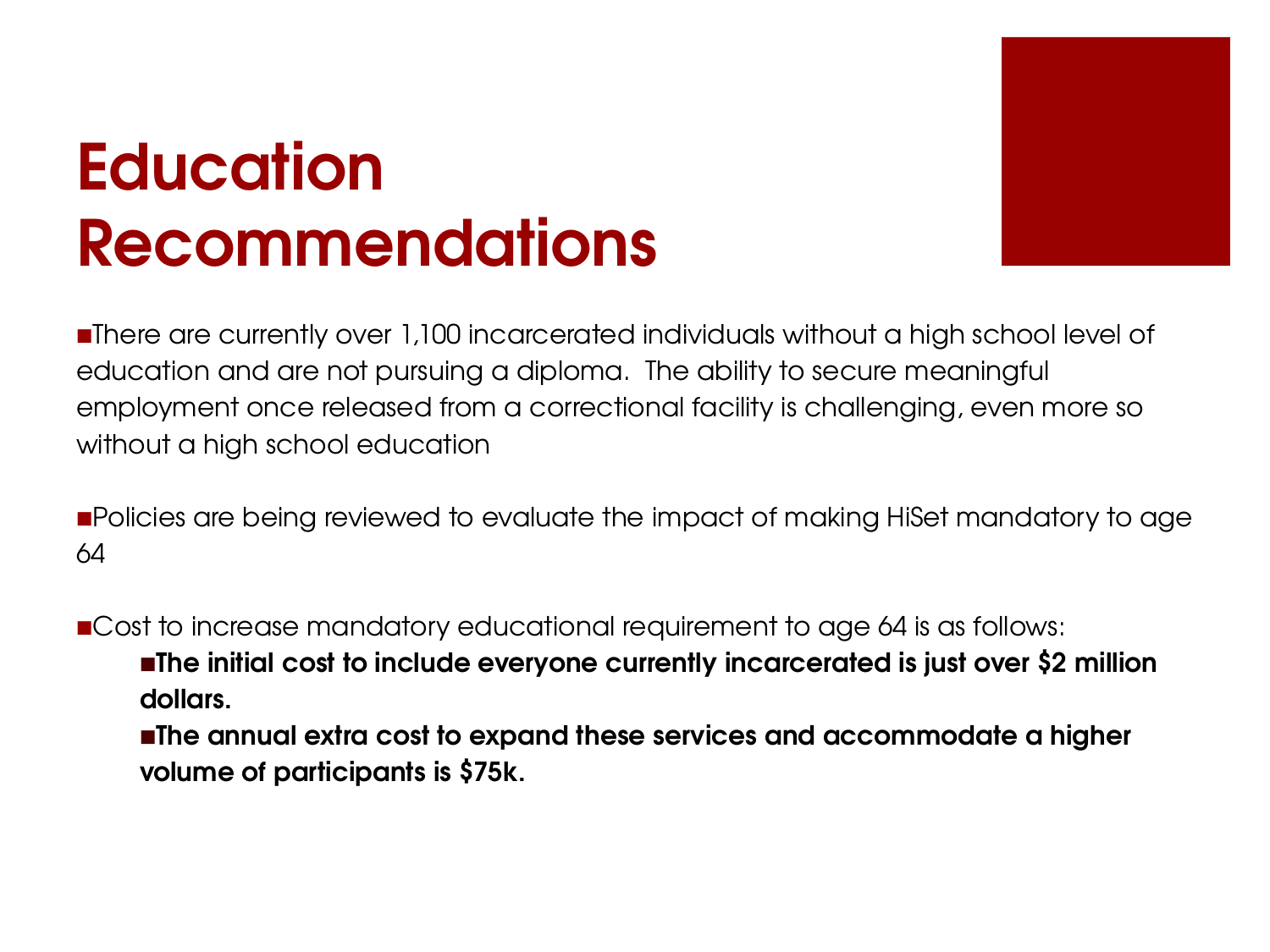

# Education Recommendations
◼There are currently over 1,100 incarcerated individuals without a high school level of education and are not pursuing a diploma.  The ability to secure meaningful employment once released from a correctional facility is challenging, even more so without a high school education

◼Policies are being reviewed to evaluate the impact of making HiSet mandatory to age 64

◼Cost to increase mandatory educational requirement to age 64 is as follows:
◼The initial cost to include everyone currently incarcerated is just over $2 million dollars.
◼The annual extra cost to expand these services and accommodate a higher volume of participants is $75k.